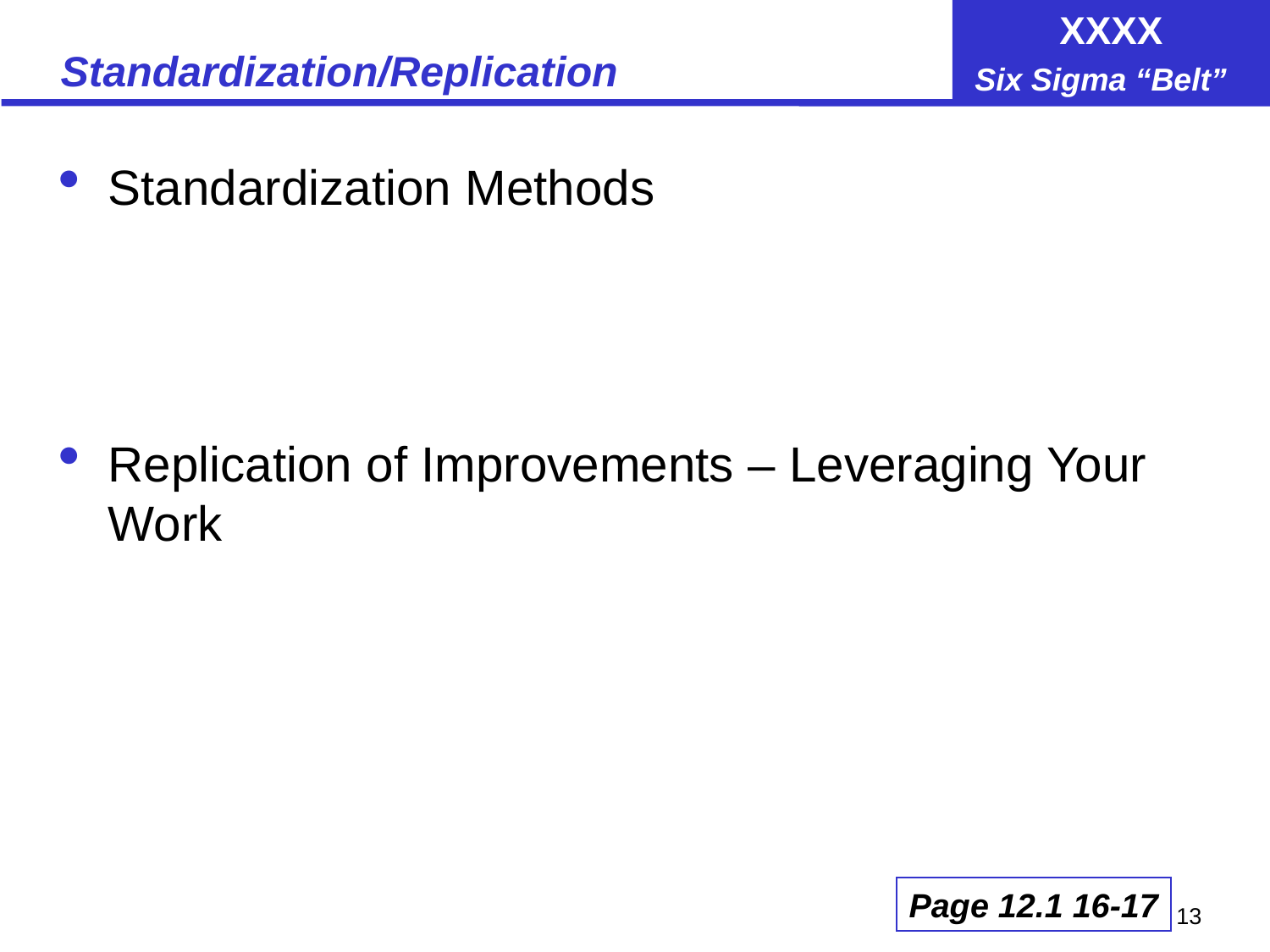

# Standardization/Replication
Standardization Methods

Replication of Improvements – Leveraging Your Work
Page 12.1 16-17